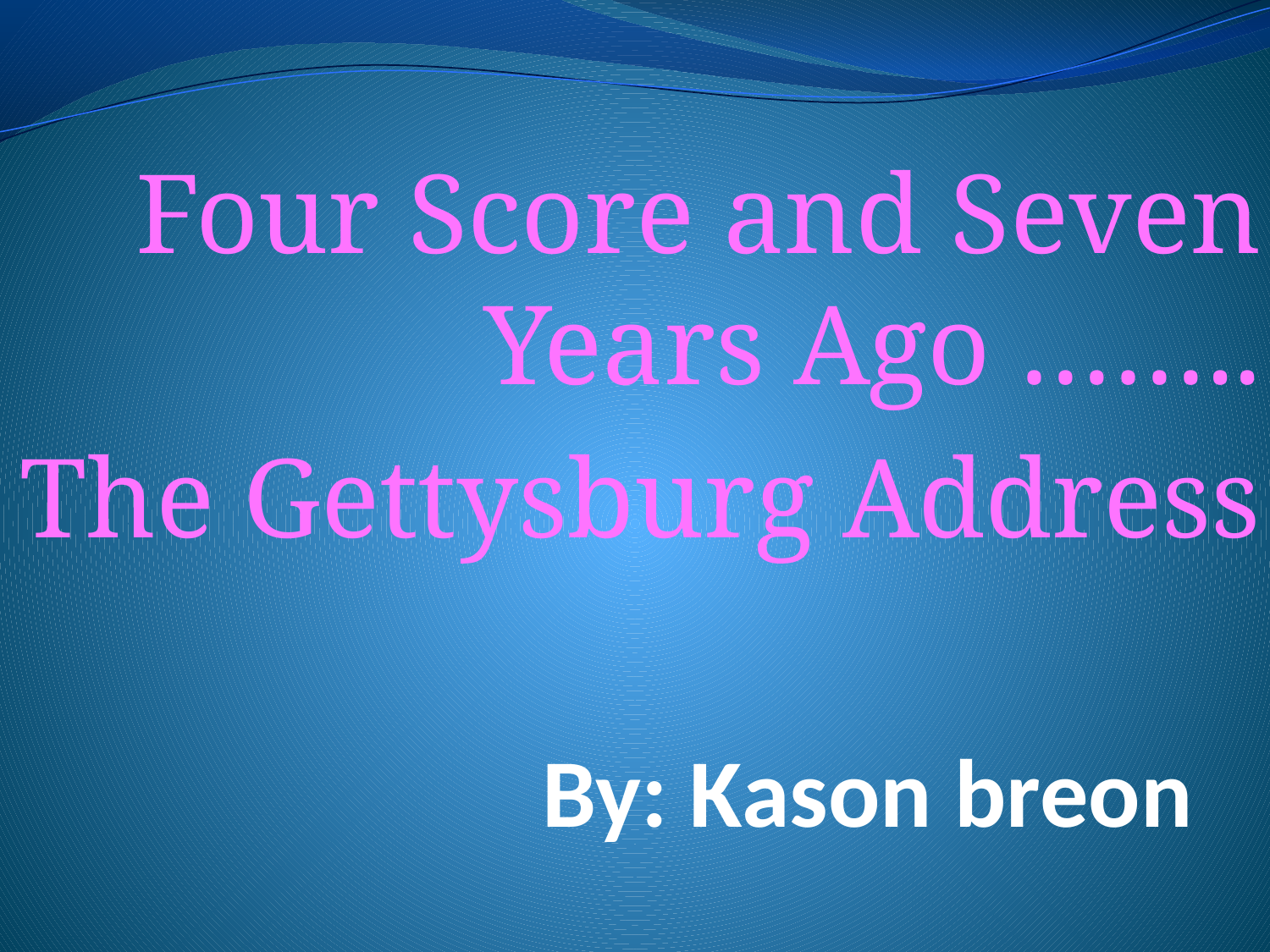

Four Score and Seven Years Ago ……..
The Gettysburg Address
# By: Kason breon